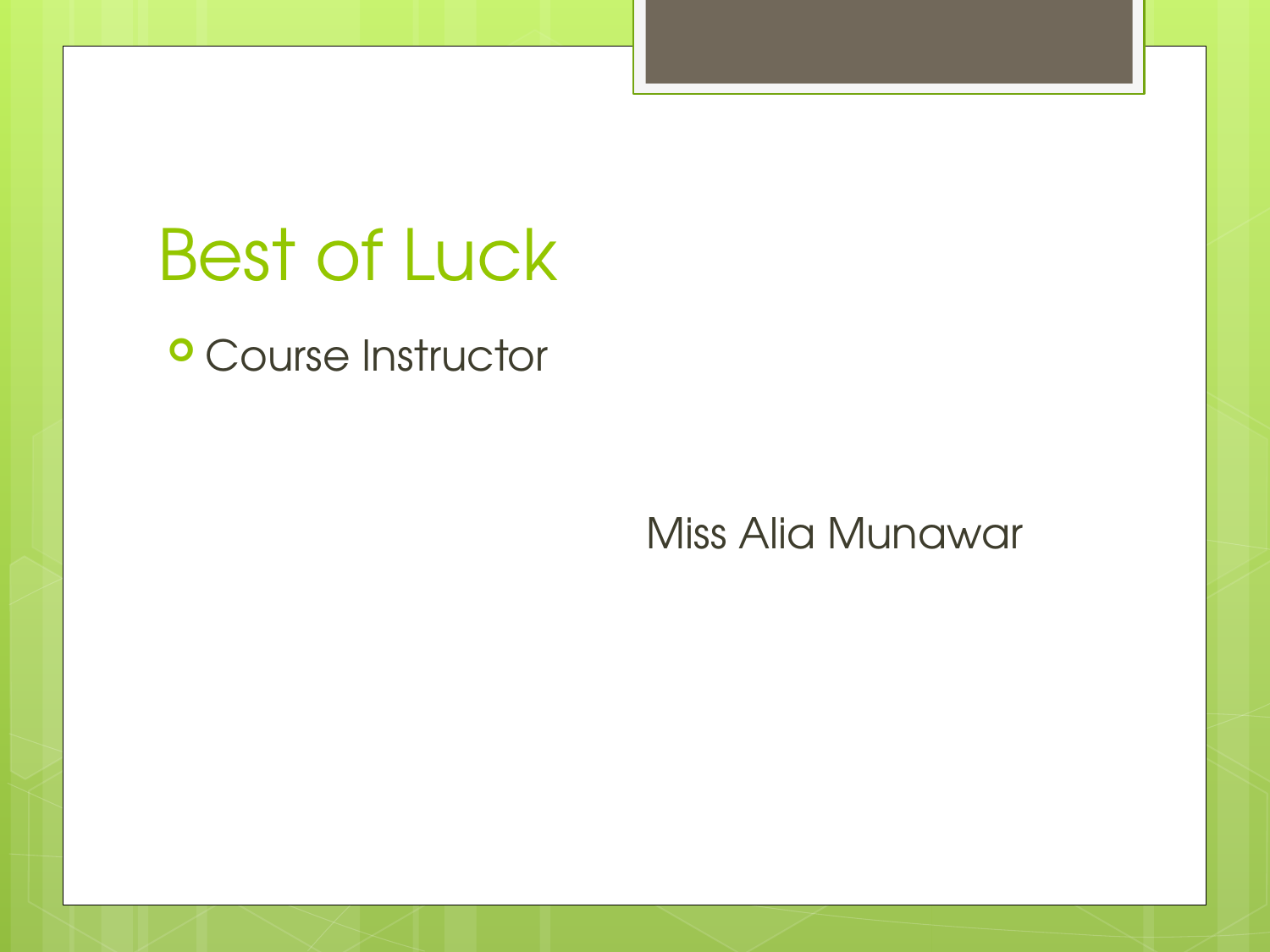

# Best of Luck
Course Instructor

                                          Miss Alia Munawar